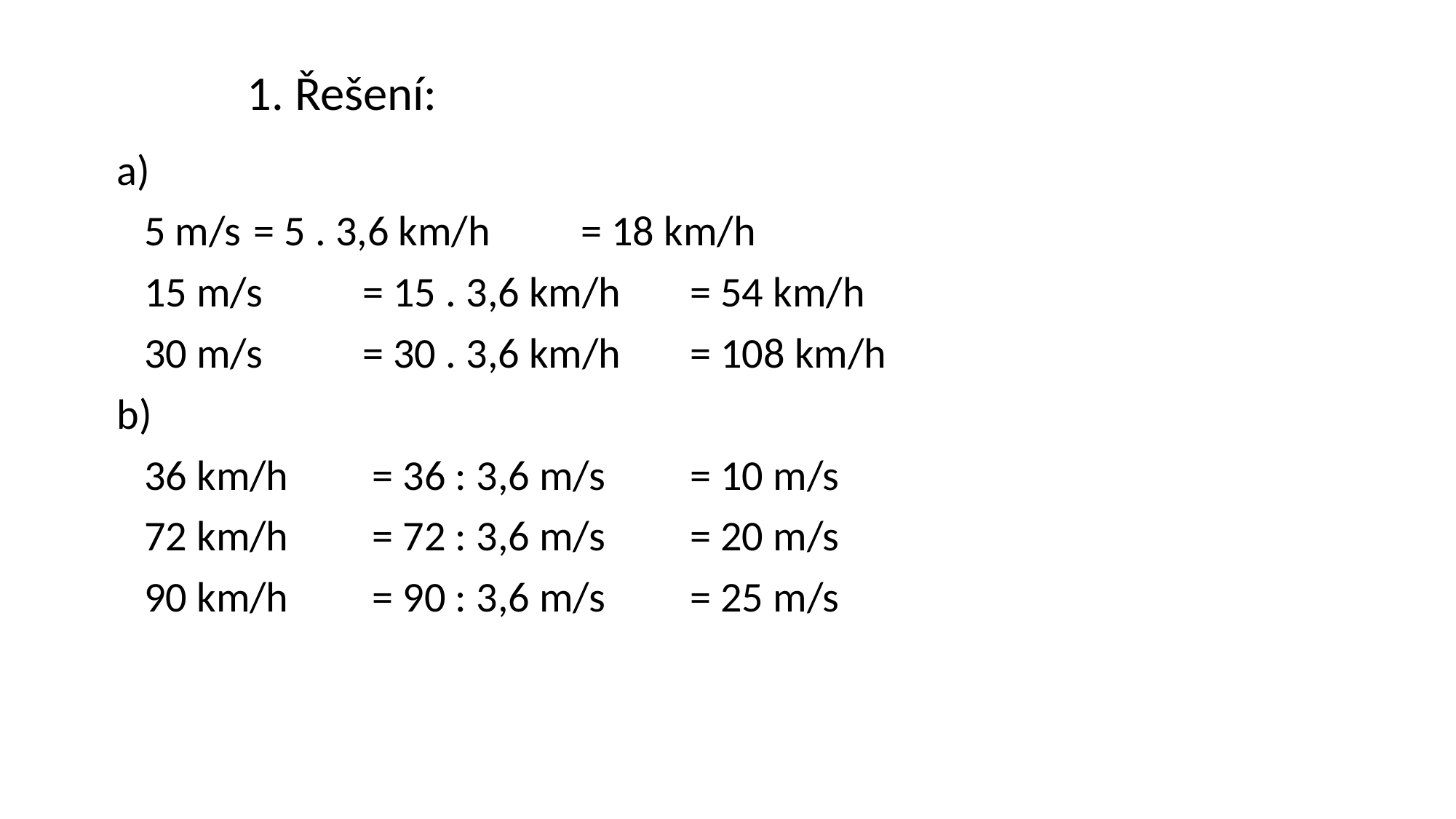

# 1. Řešení:
a)
	5 m/s 	= 5 . 3,6 km/h 	= 18 km/h
	15 m/s 	= 15 . 3,6 km/h	= 54 km/h
	30 m/s	= 30 . 3,6 km/h	= 108 km/h
b)
	36 km/h	 = 36 : 3,6 m/s	= 10 m/s
	72 km/h	 = 72 : 3,6 m/s	= 20 m/s
	90 km/h	 = 90 : 3,6 m/s	= 25 m/s